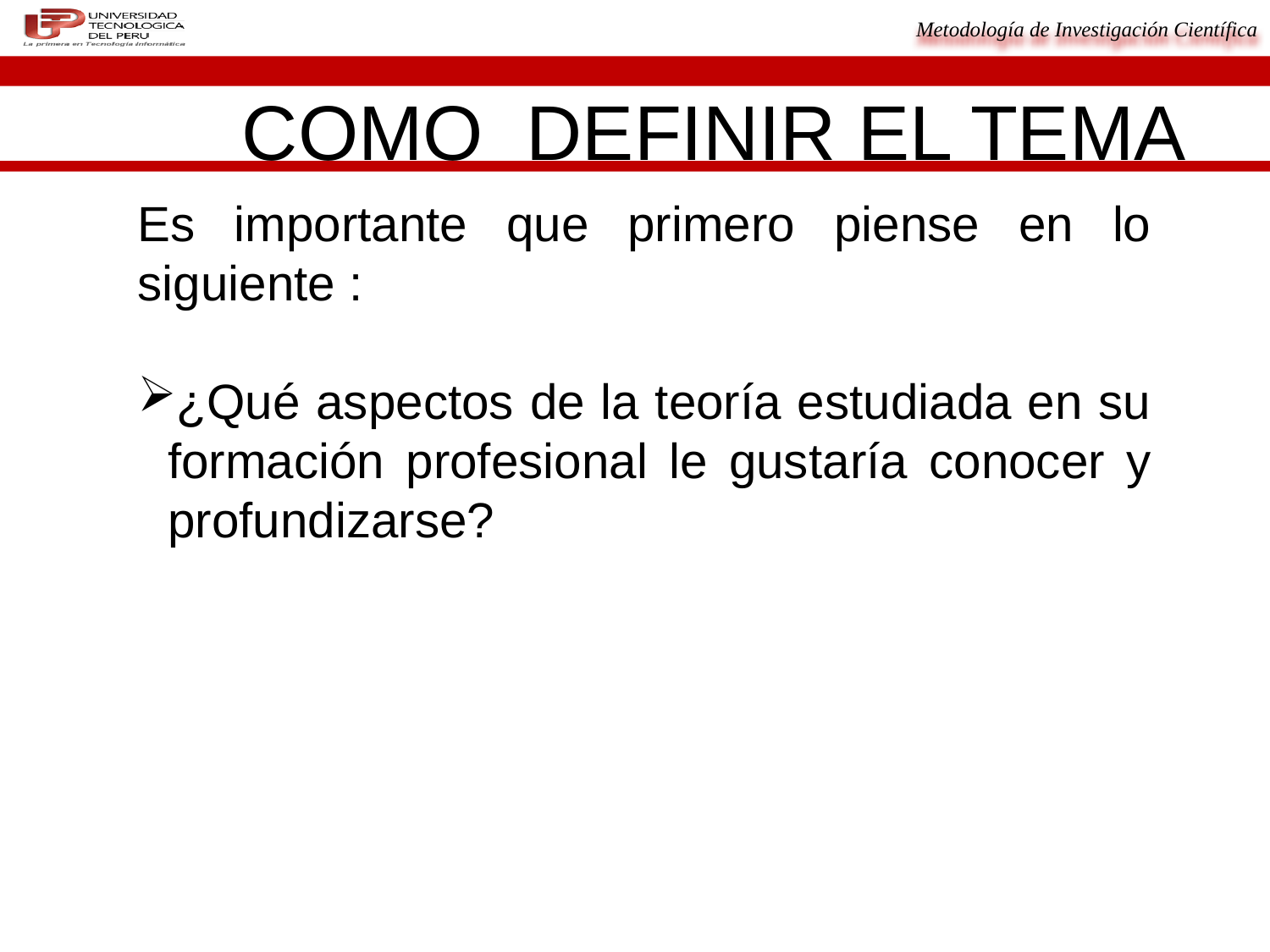

COMO  DEFINIR EL TEMA
Es importante que primero piense en lo siguiente :

¿Qué aspectos de la teoría estudiada en su formación profesional le gustaría conocer y profundizarse?